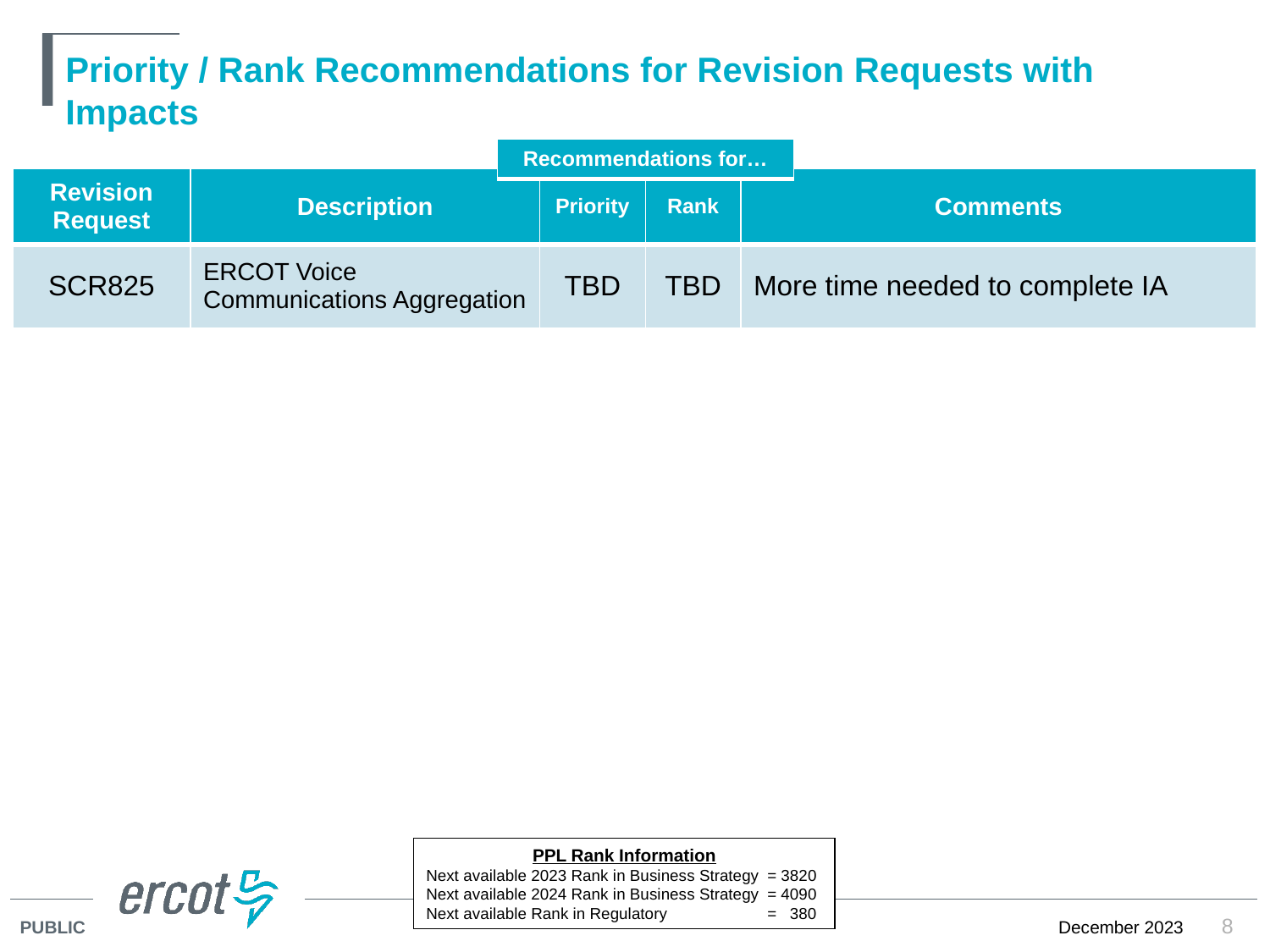

# Priority / Rank Recommendations for Revision Requests with Impacts
| Recommendations for… |
| --- |
| Revision Request | Description | Priority | Rank | Comments |
| --- | --- | --- | --- | --- |
| SCR825 | ERCOT Voice Communications Aggregation | TBD | TBD | More time needed to complete IA |
PPL Rank Information
Next available 2023 Rank in Business Strategy 	= 3820
Next available 2024 Rank in Business Strategy 	= 4090
Next available Rank in Regulatory	=   380
8